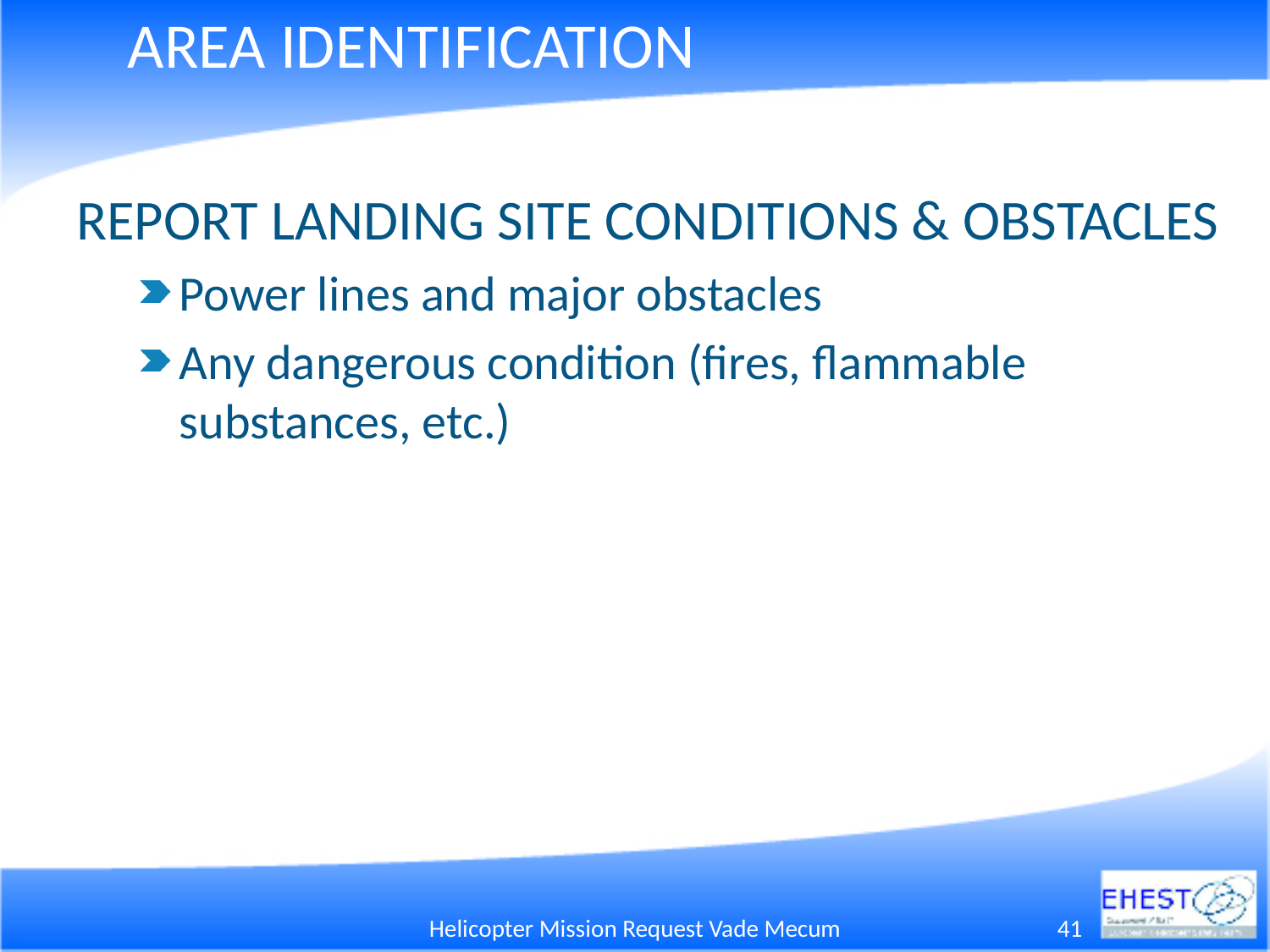

# AREA IDENTIFICATION
REPORT LANDING SITE CONDITIONS & OBSTACLES
Power lines and major obstacles
Any dangerous condition (fires, flammable substances, etc.)

Helicopter Mission Request Vade Mecum
41